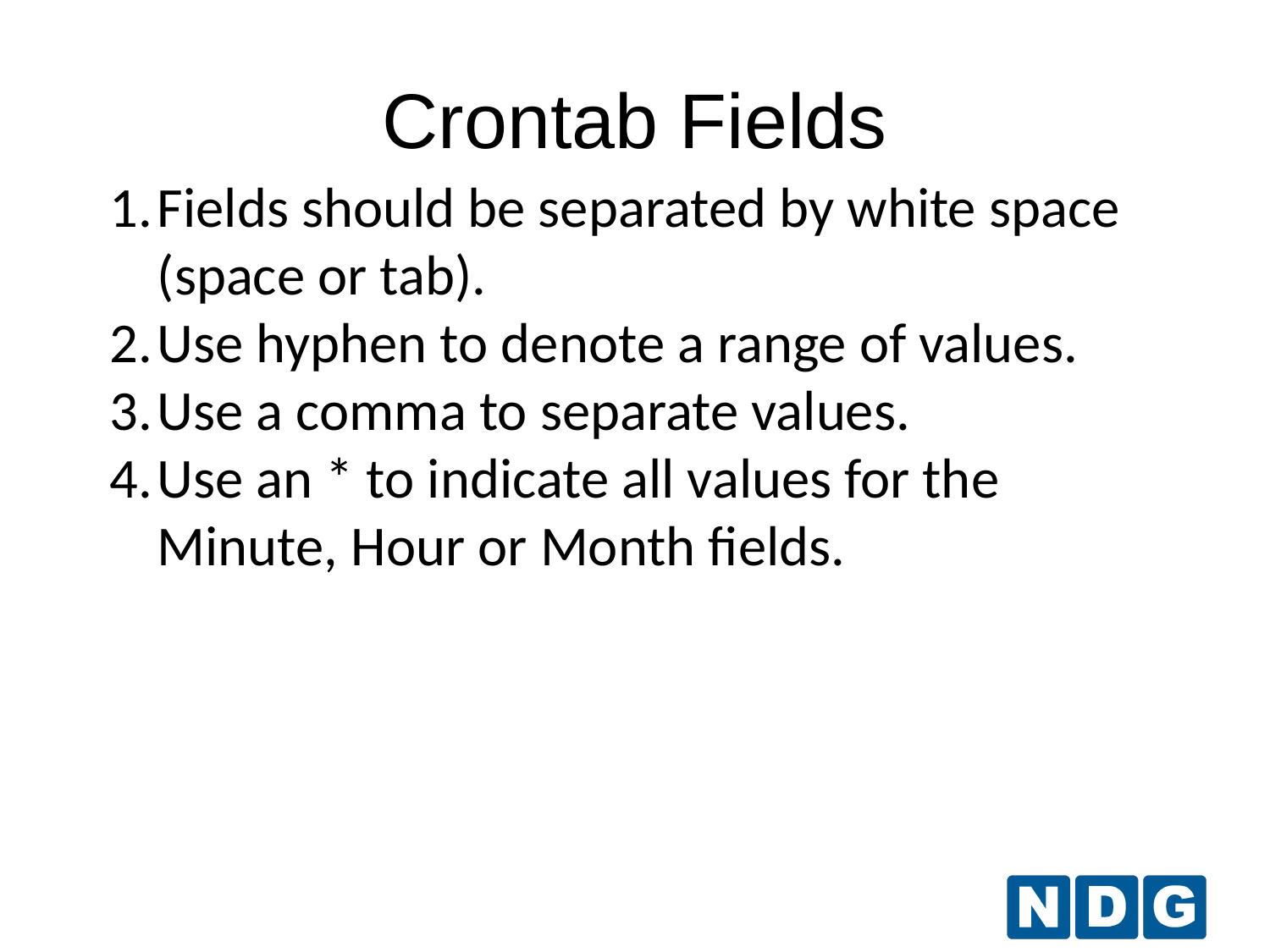

Crontab Fields
Fields should be separated by white space (space or tab).
Use hyphen to denote a range of values.
Use a comma to separate values.
Use an * to indicate all values for the Minute, Hour or Month fields.